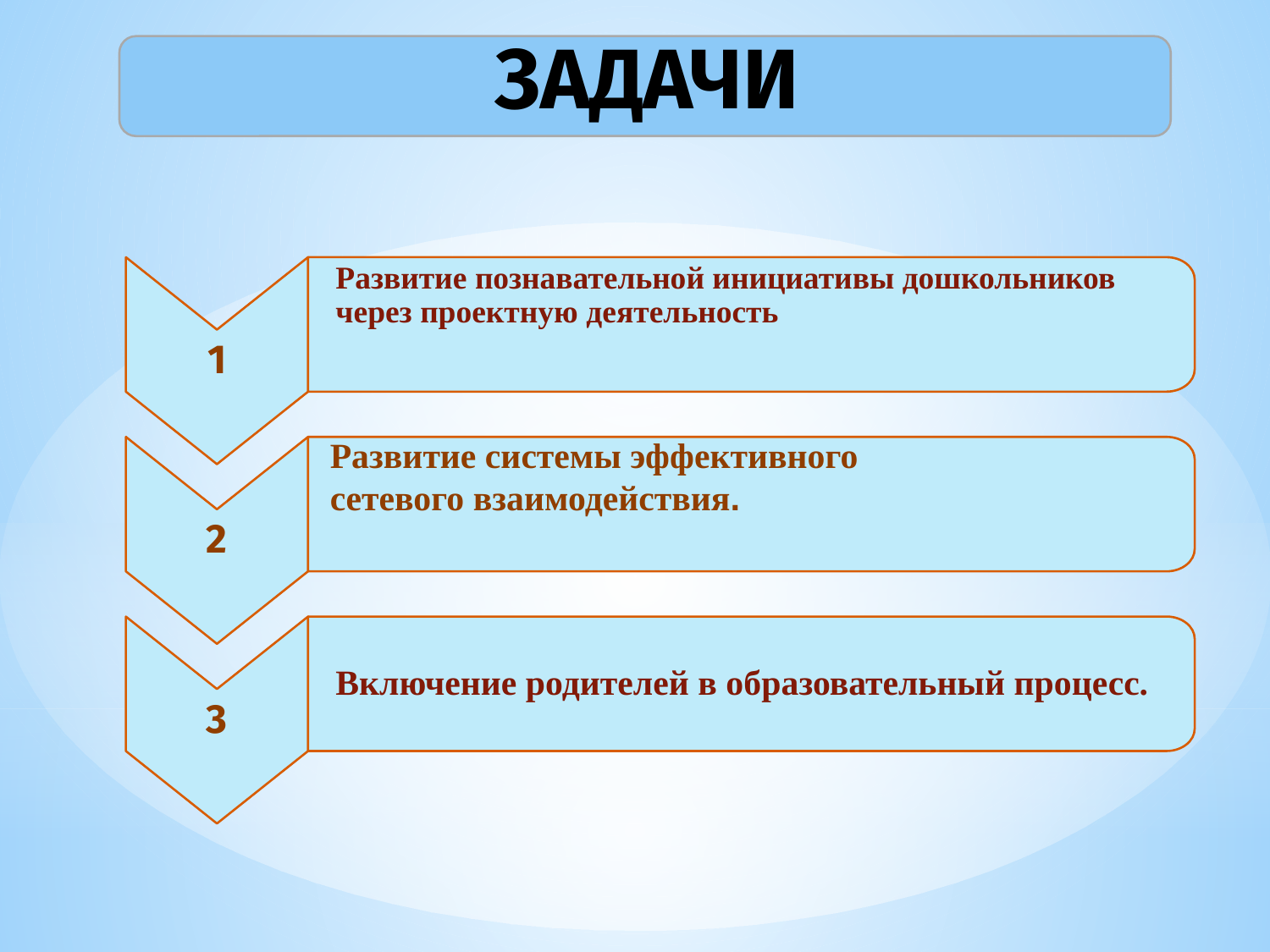

ЗАДАЧИ

1
Развитие познавательной инициативы дошкольников через проектную деятельность

2

3
Включение родителей в образовательный процесс.
Развитие системы эффективного сетевого взаимодействия.